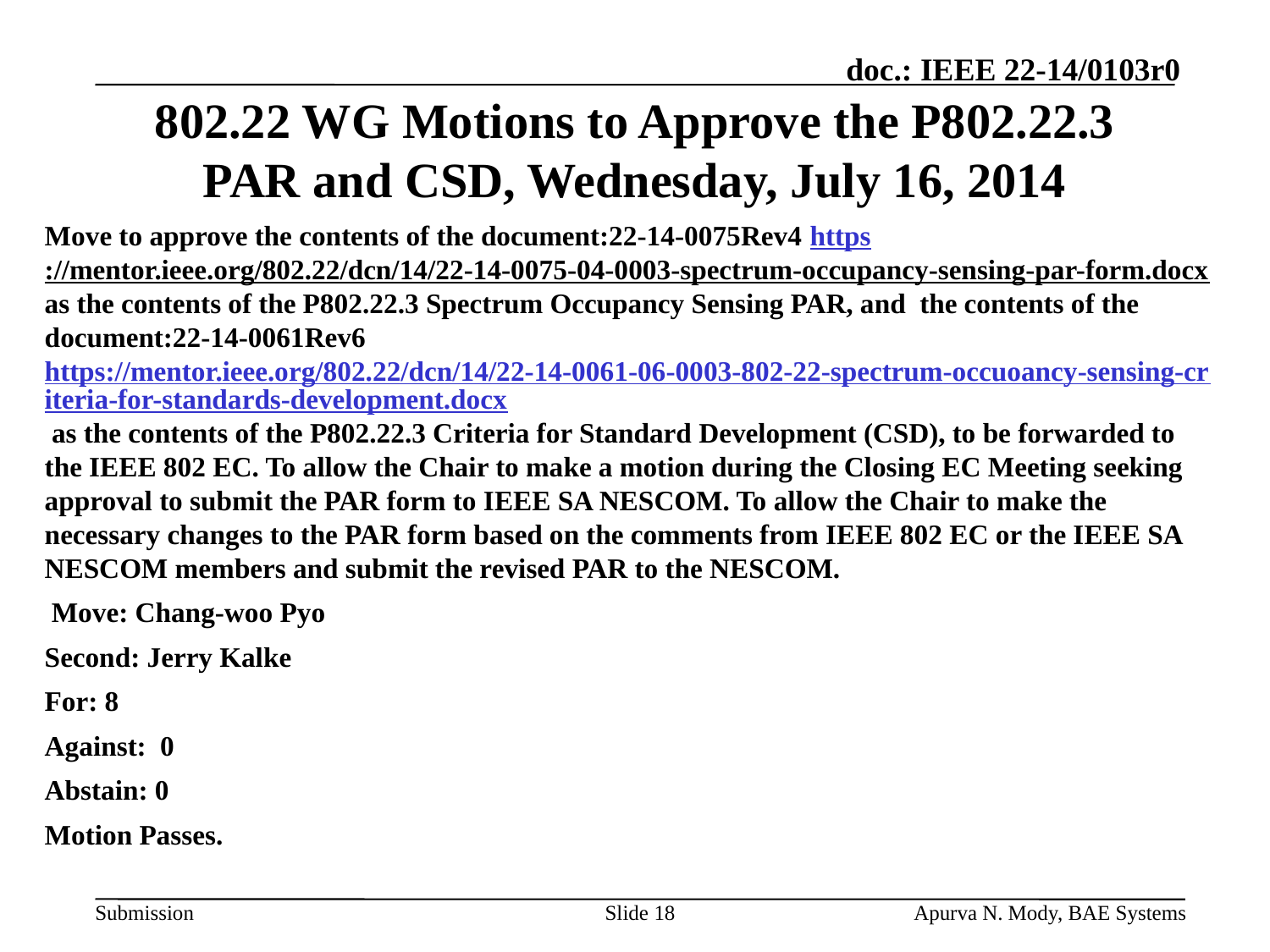

# 802.22 WG Motions to Approve the P802.22.3 PAR and CSD, Wednesday, July 16, 2014
Move to approve the contents of the document:22-14-0075Rev4 https://mentor.ieee.org/802.22/dcn/14/22-14-0075-04-0003-spectrum-occupancy-sensing-par-form.docx as the contents of the P802.22.3 Spectrum Occupancy Sensing PAR, and  the contents of the document:22-14-0061Rev6  https://mentor.ieee.org/802.22/dcn/14/22-14-0061-06-0003-802-22-spectrum-occuoancy-sensing-criteria-for-standards-development.docx as the contents of the P802.22.3 Criteria for Standard Development (CSD), to be forwarded to the IEEE 802 EC. To allow the Chair to make a motion during the Closing EC Meeting seeking approval to submit the PAR form to IEEE SA NESCOM. To allow the Chair to make the necessary changes to the PAR form based on the comments from IEEE 802 EC or the IEEE SA NESCOM members and submit the revised PAR to the NESCOM.
 Move: Chang-woo Pyo
Second: Jerry Kalke
For: 8
Against:  0
Abstain: 0
Motion Passes.
Slide 18
Apurva N. Mody, BAE Systems